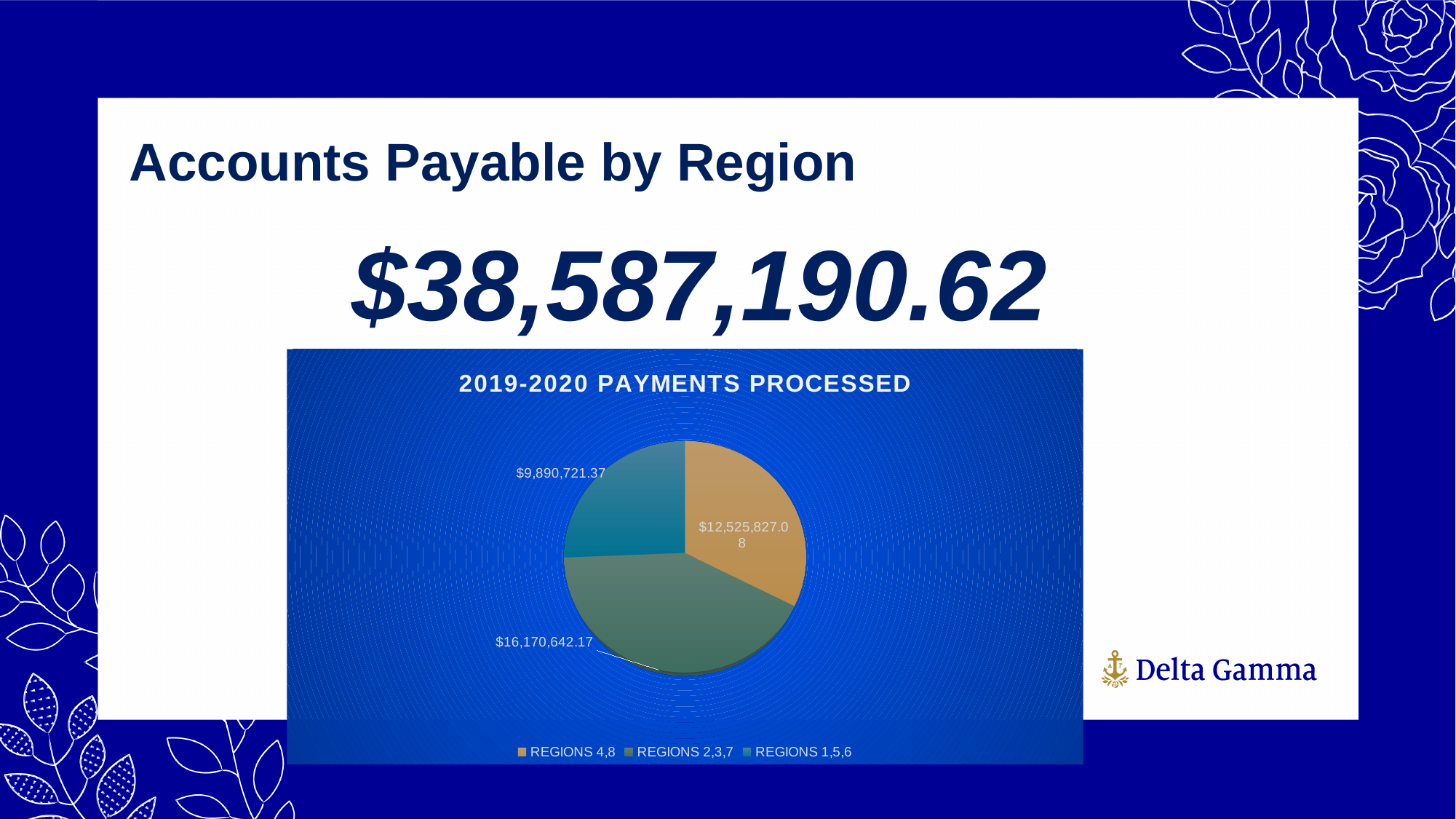

Accounts Payable by Region
$38,587,190.62

[unsupported chart]